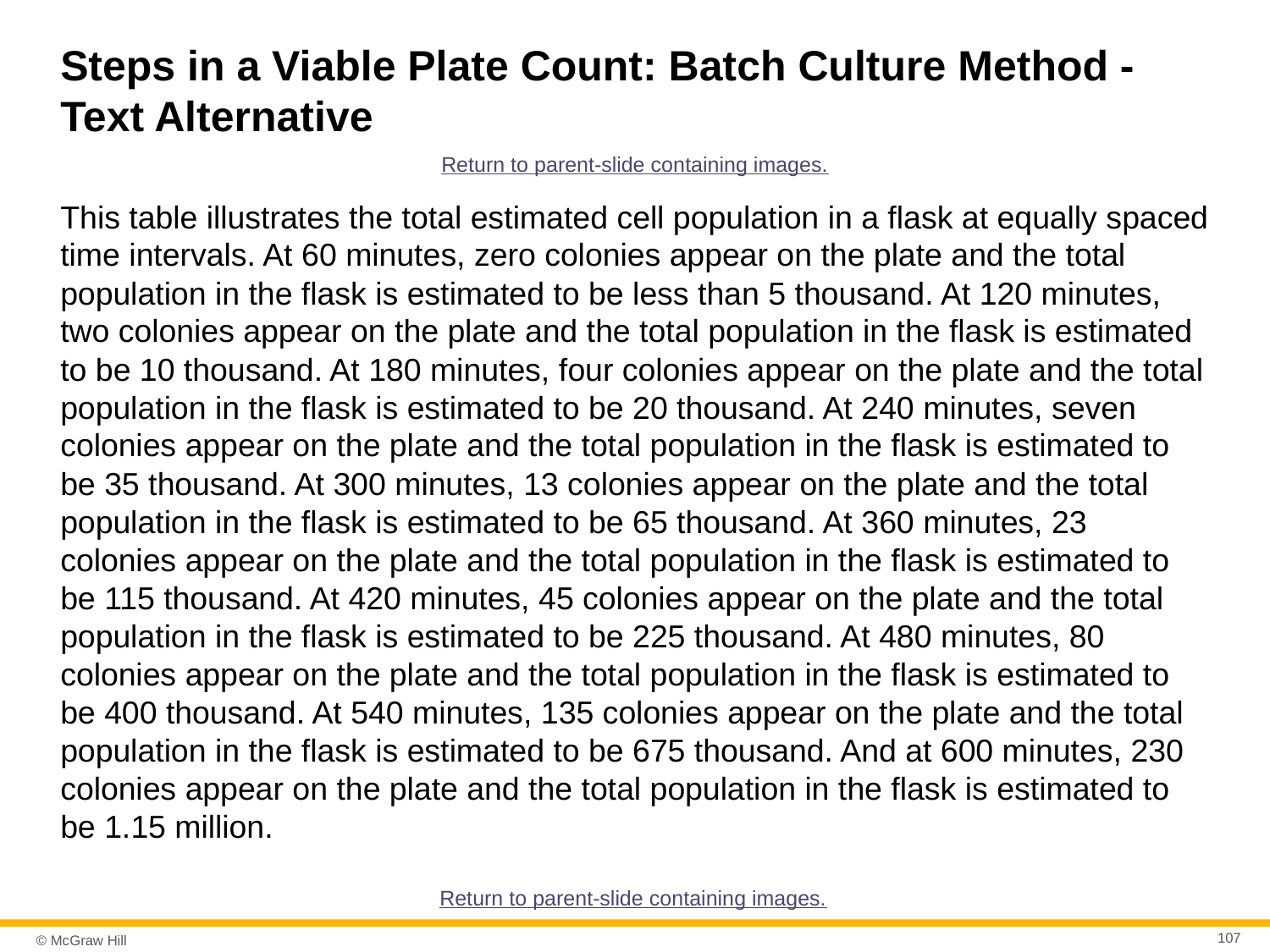

# Steps in a Viable Plate Count: Batch Culture Method - Text Alternative
Return to parent-slide containing images.
This table illustrates the total estimated cell population in a flask at equally spaced time intervals. At 60 minutes, zero colonies appear on the plate and the total population in the flask is estimated to be less than 5 thousand. At 120 minutes, two colonies appear on the plate and the total population in the flask is estimated to be 10 thousand. At 180 minutes, four colonies appear on the plate and the total population in the flask is estimated to be 20 thousand. At 240 minutes, seven colonies appear on the plate and the total population in the flask is estimated to be 35 thousand. At 300 minutes, 13 colonies appear on the plate and the total population in the flask is estimated to be 65 thousand. At 360 minutes, 23 colonies appear on the plate and the total population in the flask is estimated to be 115 thousand. At 420 minutes, 45 colonies appear on the plate and the total population in the flask is estimated to be 225 thousand. At 480 minutes, 80 colonies appear on the plate and the total population in the flask is estimated to be 400 thousand. At 540 minutes, 135 colonies appear on the plate and the total population in the flask is estimated to be 675 thousand. And at 600 minutes, 230 colonies appear on the plate and the total population in the flask is estimated to be 1.15 million.
Return to parent-slide containing images.